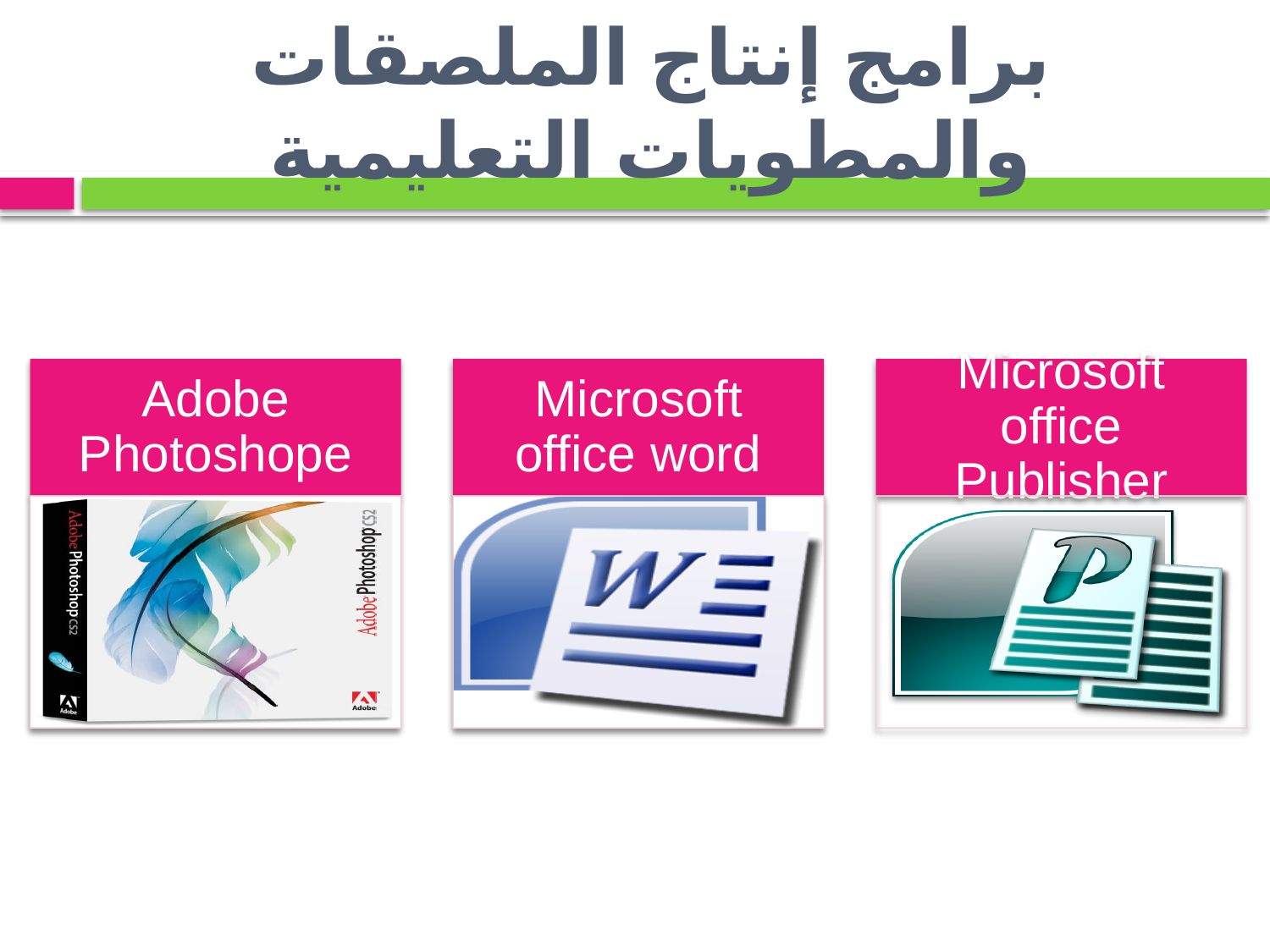

Adobe Photoshope

Microsoft office word
Microsoft office Publisher

# برامج إنتاج الملصقات والمطويات التعليمية